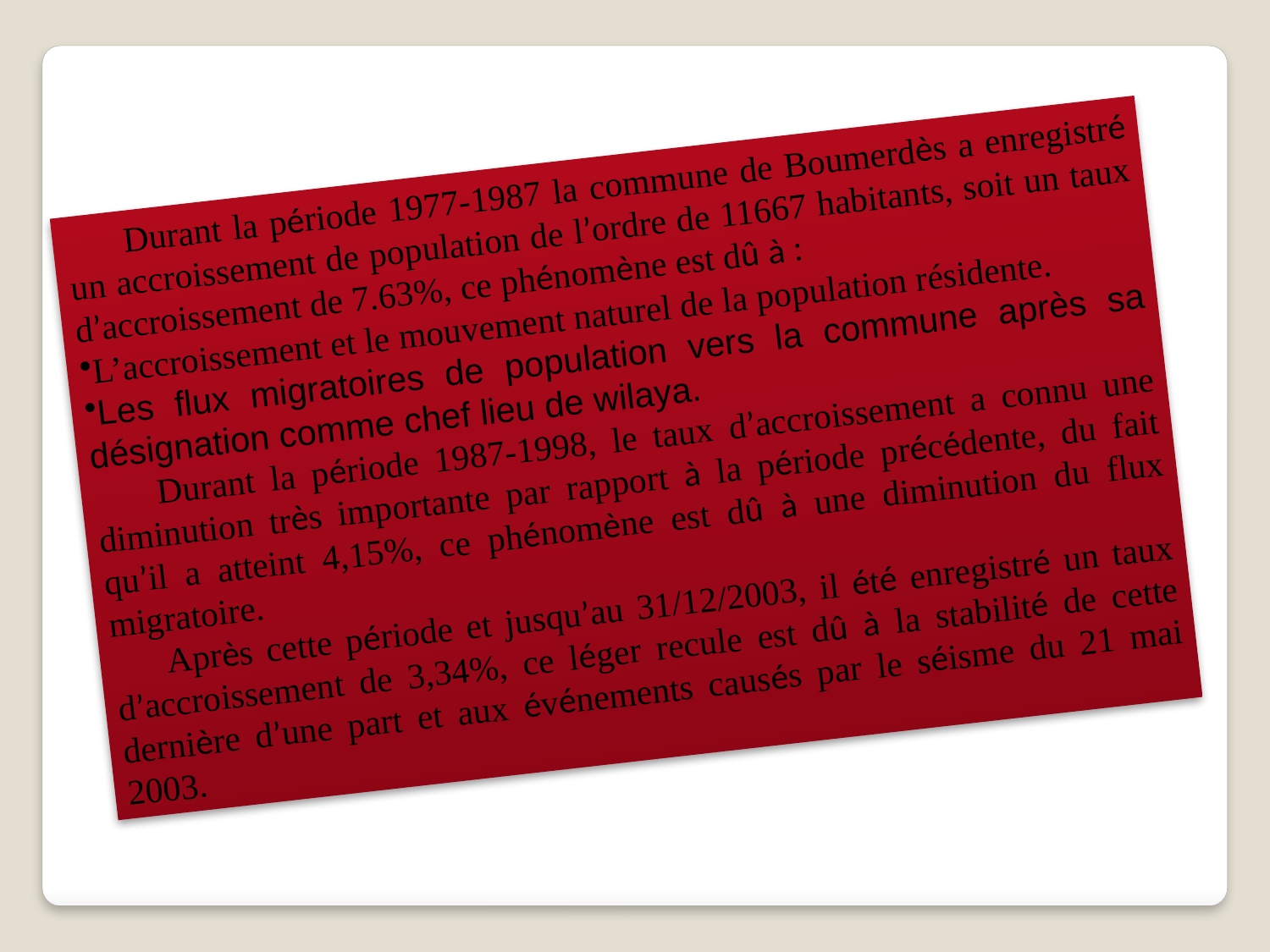

Durant la période 1977-1987 la commune de Boumerdès a enregistré un accroissement de population de l’ordre de 11667 habitants, soit un taux d’accroissement de 7.63%, ce phénomène est dû à :
L’accroissement et le mouvement naturel de la population résidente.
Les flux migratoires de population vers la commune après sa désignation comme chef lieu de wilaya.
    Durant la période 1987-1998, le taux d’accroissement a connu une diminution très importante par rapport à la période précédente, du fait qu’il a atteint 4,15%, ce phénomène est dû à une diminution du flux migratoire.
    Après cette période et jusqu’au 31/12/2003, il été enregistré un taux d’accroissement de 3,34%, ce léger recule est dû à la stabilité de cette dernière d’une part et aux événements causés par le séisme du 21 mai 2003.